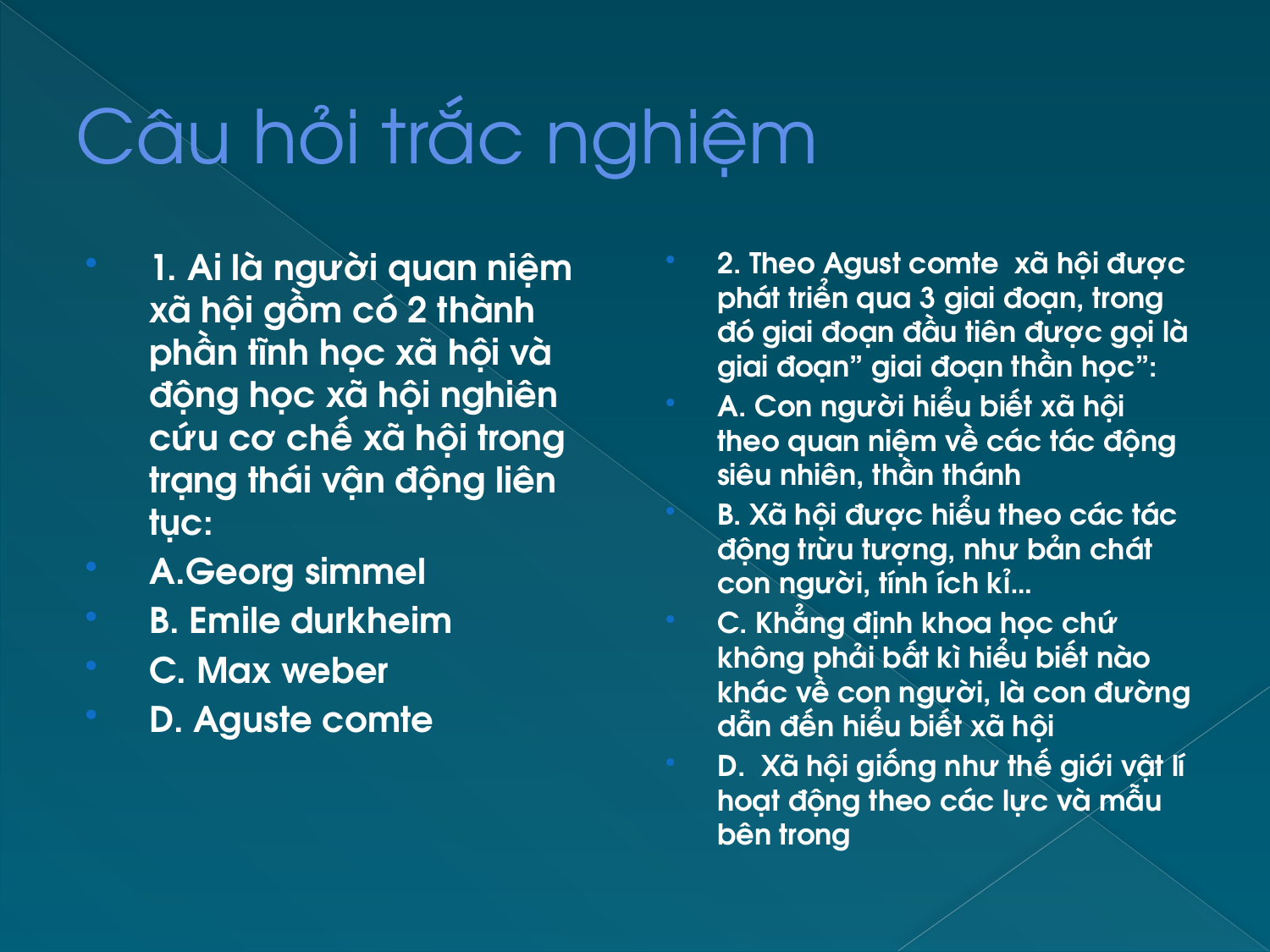

# Câu hỏi trắc nghiệm
1. Ai là người quan niệm xã hội gồm có 2 thành phần tĩnh học xã hội và động học xã hội nghiên cứu cơ chế xã hội trong trạng thái vận động liên tục:
A.Georg simmel
B. Emile durkheim
C. Max weber
D. Aguste comte
2. Theo Agust comte  xã hội được phát triển qua 3 giai đoạn, trong đó giai đoạn đầu tiên được gọi là giai đoạn” giai đoạn thần học”:
A. Con người hiểu biết xã hội theo quan niệm về các tác động  siêu nhiên, thần thánh
B. Xã hội được hiểu theo các tác động trừu tượng, như bản chát con người, tính ích kỉ…
C. Khẳng định khoa học chứ không phải bất kì hiểu biết nào khác về con người, là con đường dẫn đến hiểu biết xã hội
D.  Xã hội giống như thế giới vật lí hoạt động theo các lực và mẫu bên trong